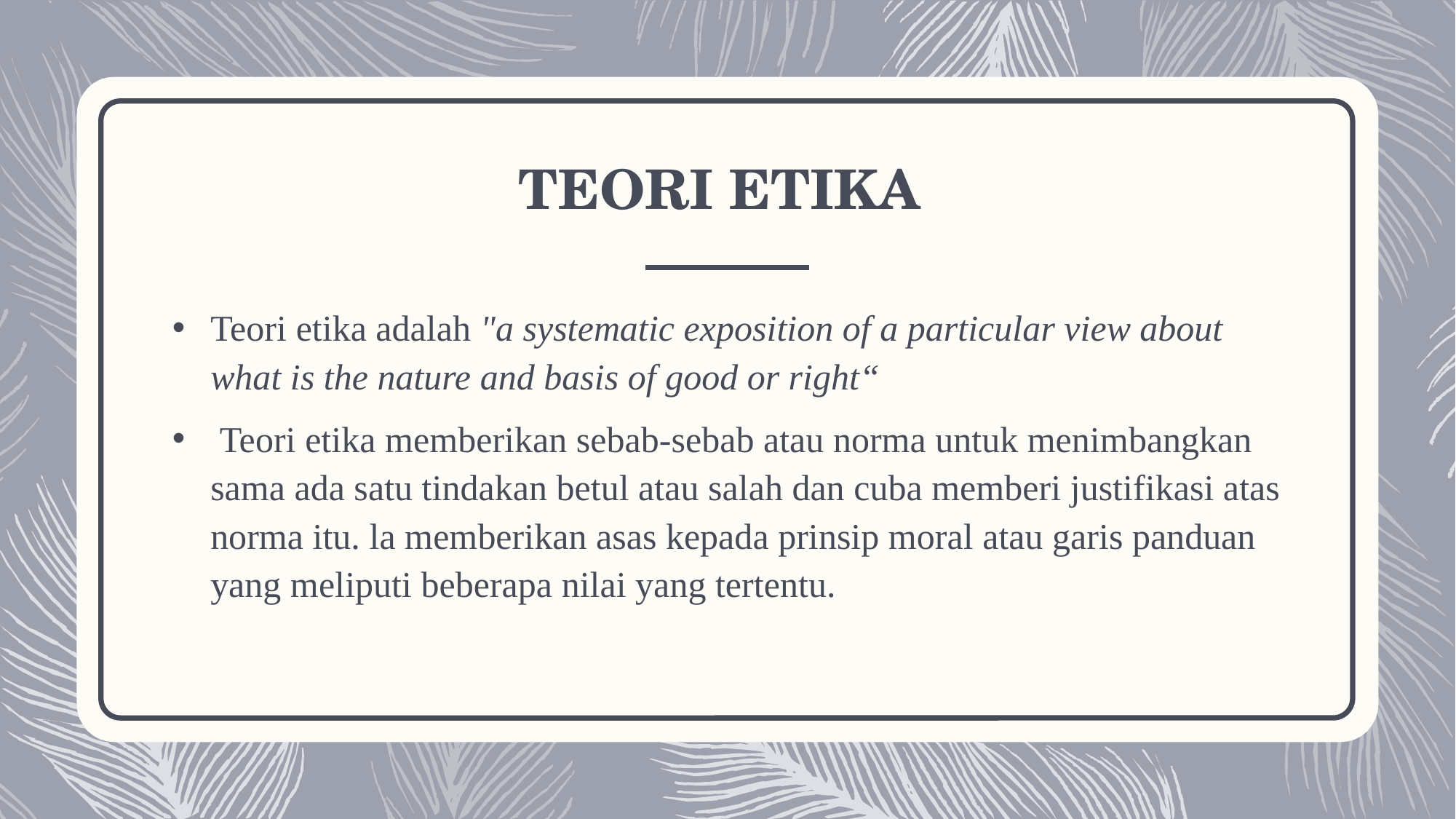

# TEORI ETIKA
Teori etika adalah "a systematic exposition of a particular view about what is the nature and basis of good or right“
 Teori etika memberikan sebab-sebab atau norma untuk menimbangkan sama ada satu tindakan betul atau salah dan cuba memberi justifikasi atas norma itu. la memberikan asas kepada prinsip moral atau garis panduan yang meliputi beberapa nilai yang tertentu.